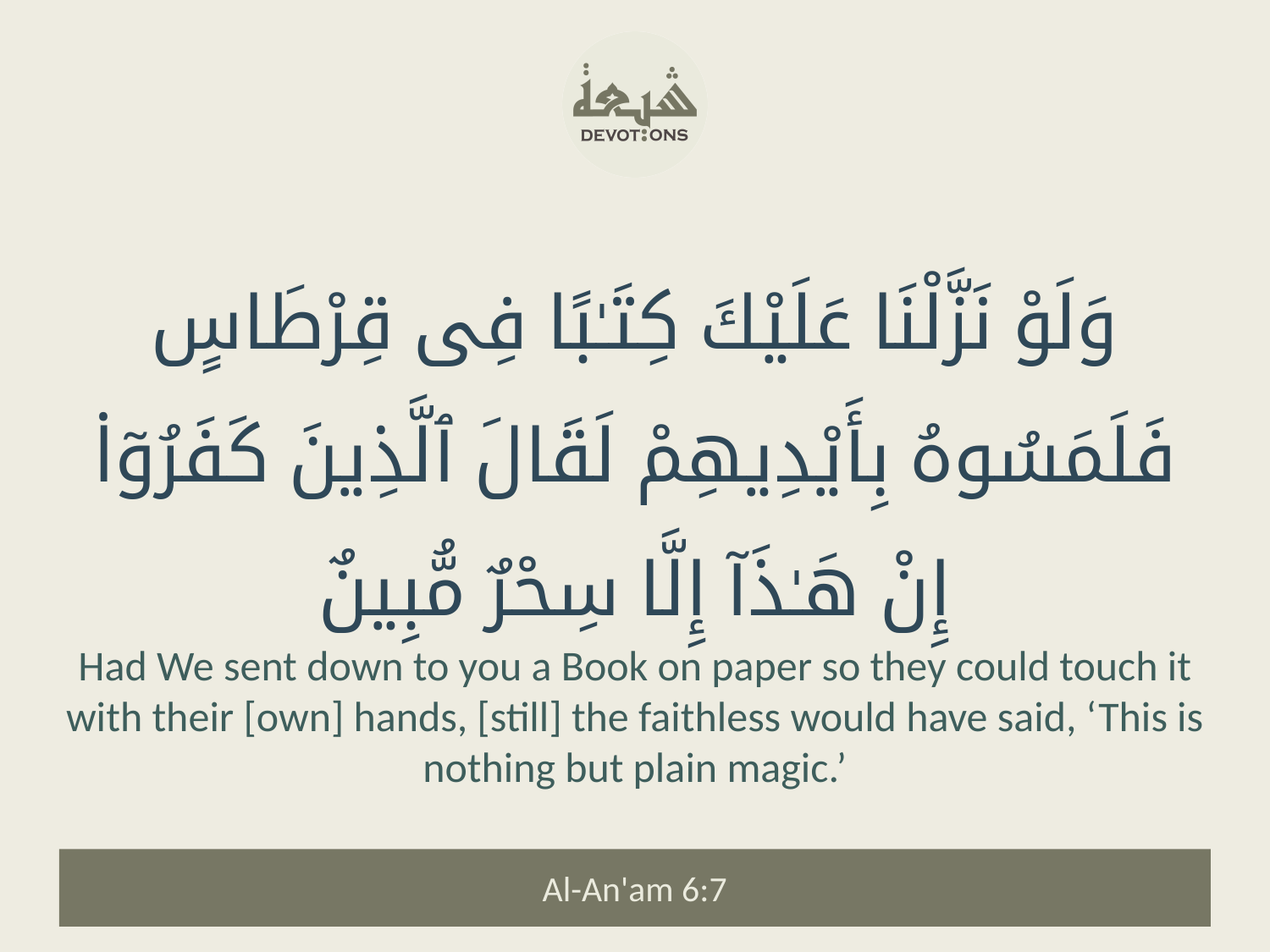

وَلَوْ نَزَّلْنَا عَلَيْكَ كِتَـٰبًا فِى قِرْطَاسٍ فَلَمَسُوهُ بِأَيْدِيهِمْ لَقَالَ ٱلَّذِينَ كَفَرُوٓا۟ إِنْ هَـٰذَآ إِلَّا سِحْرٌ مُّبِينٌ
Had We sent down to you a Book on paper so they could touch it with their [own] hands, [still] the faithless would have said, ‘This is nothing but plain magic.’
Al-An'am 6:7